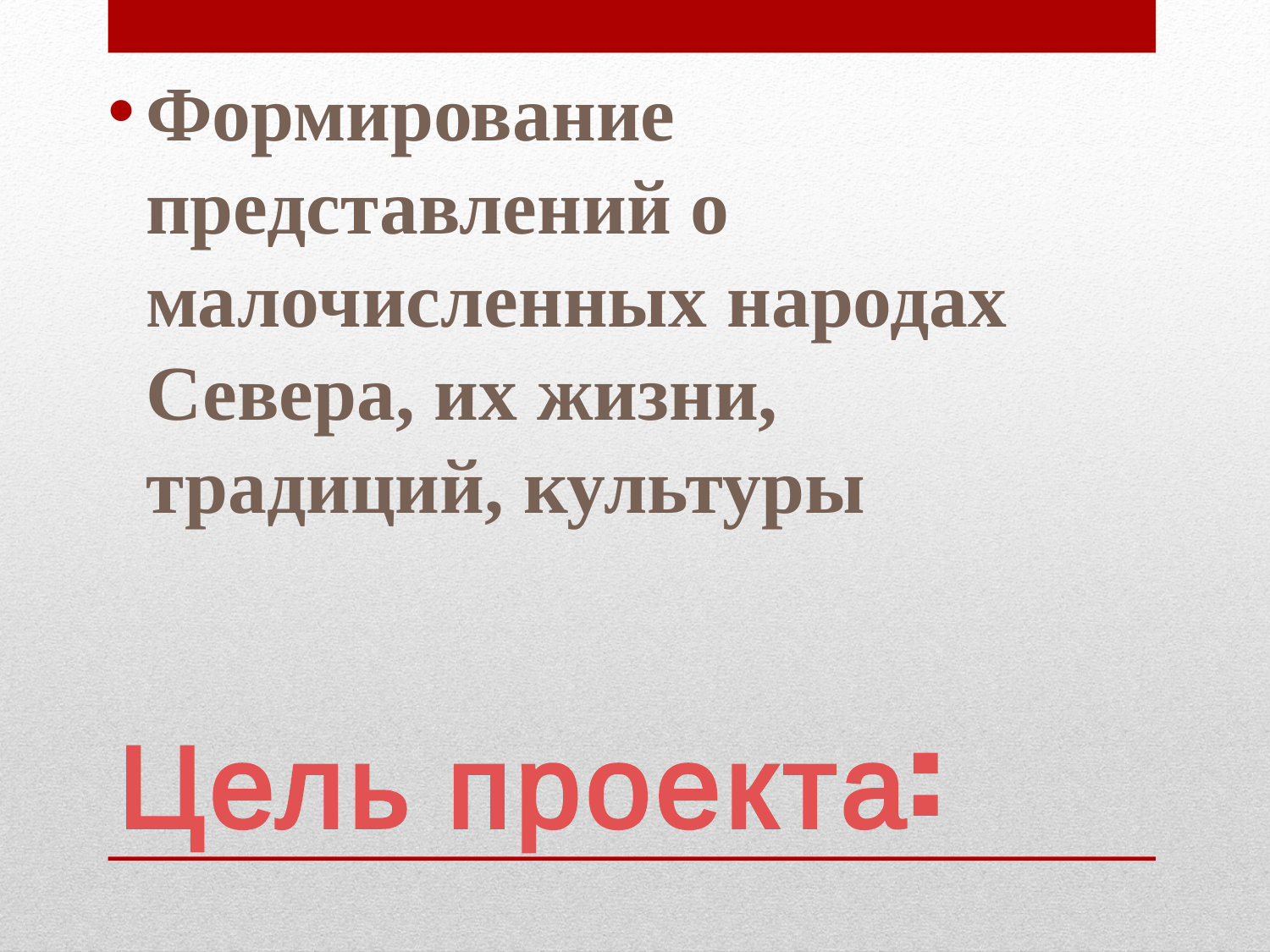

Формирование представлений о малочисленных народах Севера, их жизни, традиций, культуры

# Цель проекта: